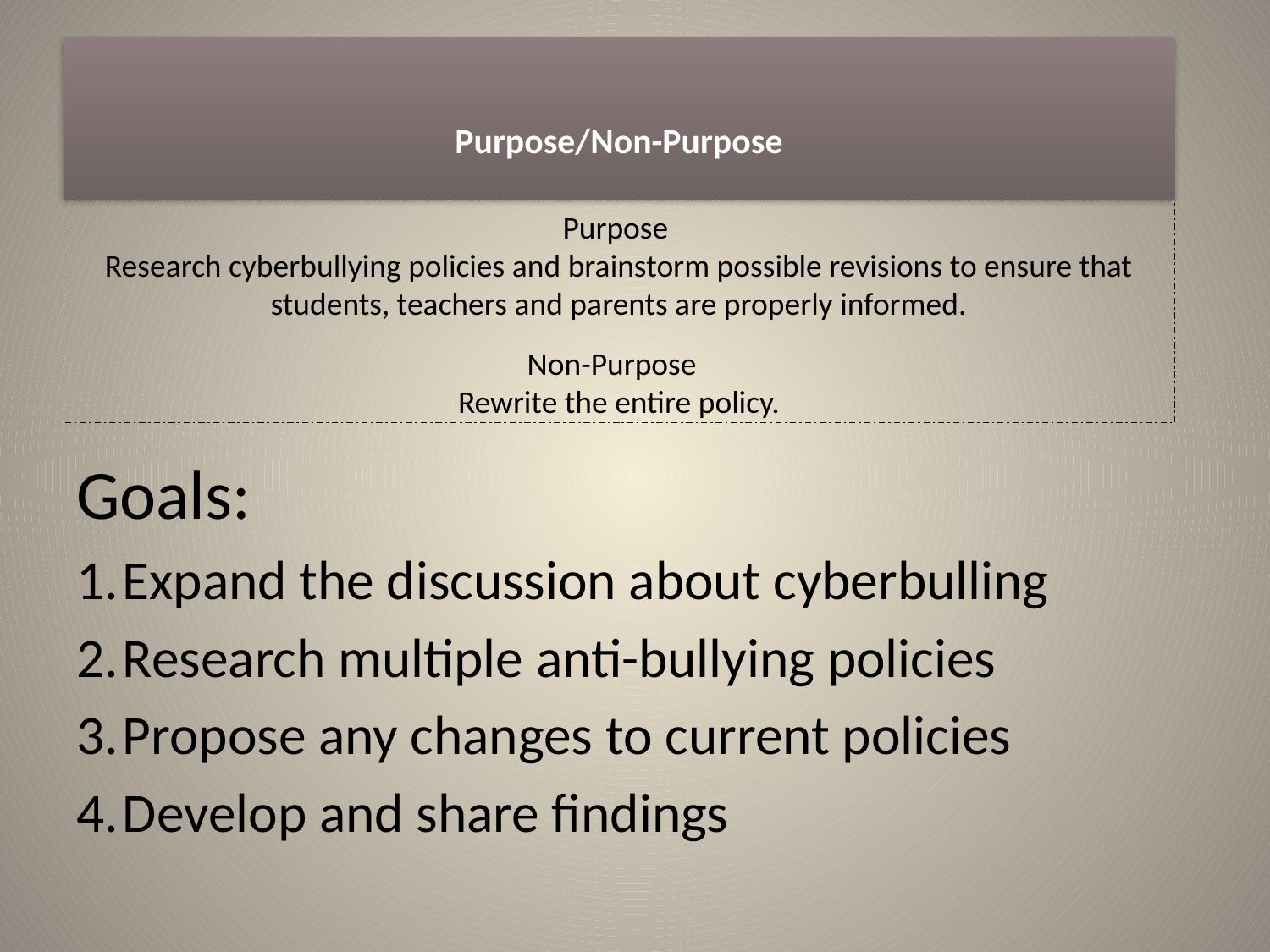

# Purpose/Non-Purpose
Purpose
Research cyberbullying policies and brainstorm possible revisions to ensure that students, teachers and parents are properly informed.

Non-Purpose
Rewrite the entire policy.
Goals:
Expand the discussion about cyberbulling
Research multiple anti-bullying policies
Propose any changes to current policies
Develop and share findings